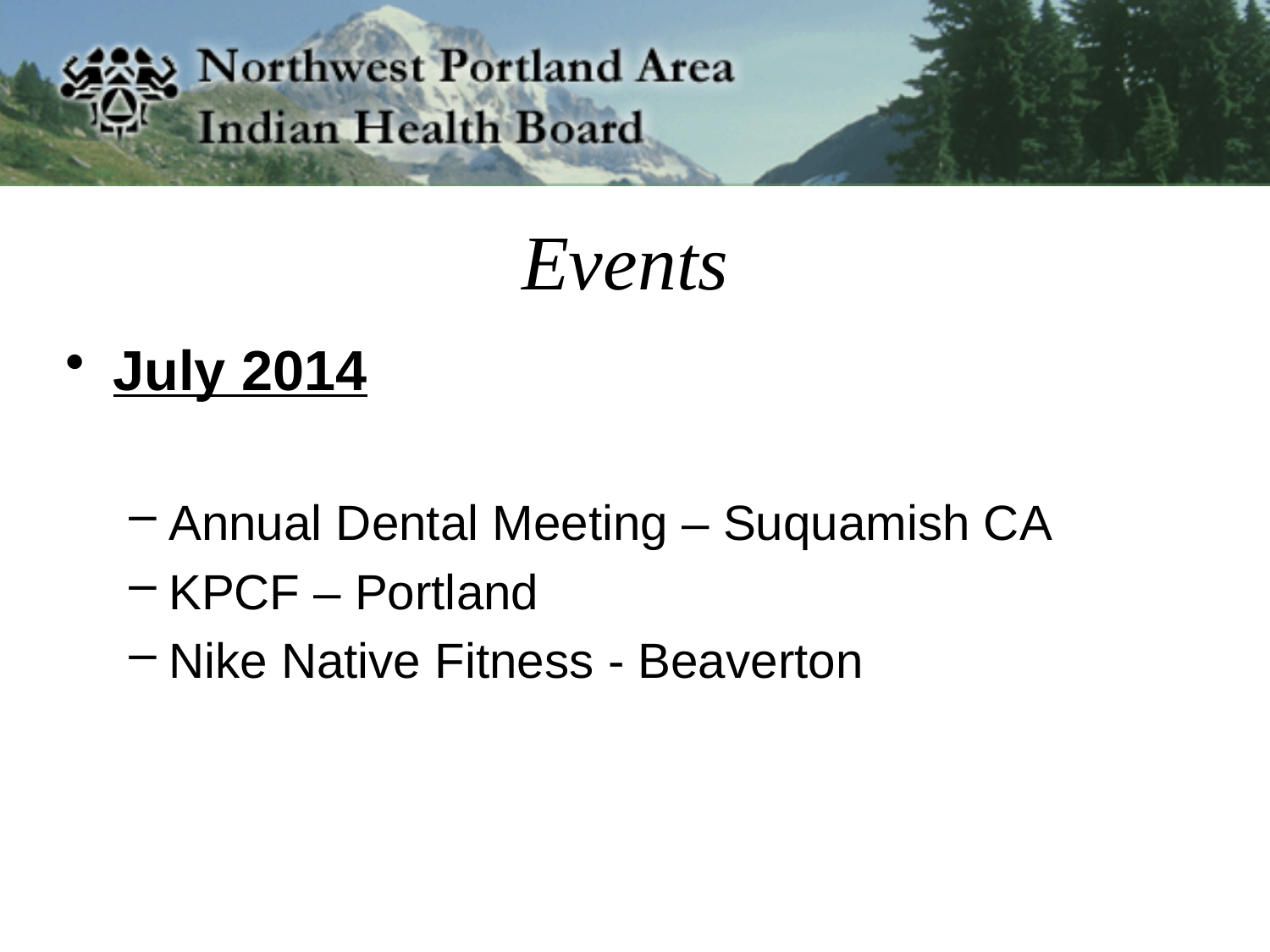

# Events
July 2014

Annual Dental Meeting – Suquamish CA
KPCF – Portland
Nike Native Fitness - Beaverton